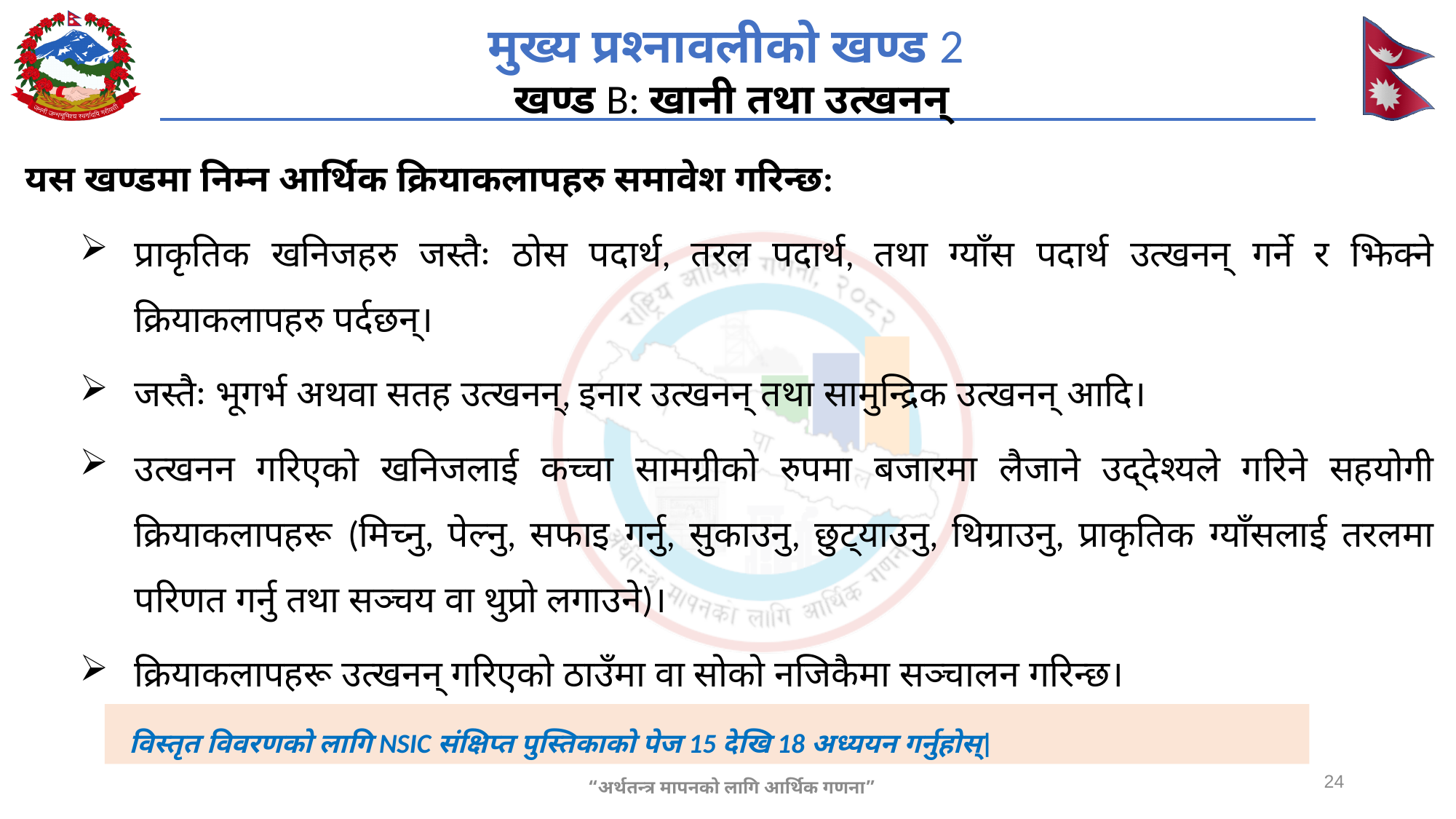

# मुख्य प्रश्नावलीको खण्ड 2 खण्ड B: खानी तथा उत्खनन्
यस खण्डमा निम्न आर्थिक क्रियाकलापहरु समावेश गरिन्छ:
प्राकृतिक खनिजहरु जस्तैः ठोस पदार्थ, तरल पदार्थ, तथा ग्याँस पदार्थ उत्खनन् गर्ने र झिक्ने क्रियाकलापहरु पर्दछन्।
जस्तैः भूगर्भ अथवा सतह उत्खनन्, इनार उत्खनन् तथा सामुन्द्रिक उत्खनन् आदि।
उत्खनन गरिएको खनिजलाई कच्चा सामग्रीको रुपमा बजारमा लैजाने उद्देश्यले गरिने सहयोगी क्रियाकलापहरू (मिच्नु, पेल्नु, सफाइ गर्नु, सुकाउनु, छुट्याउनु, थिग्राउनु, प्राकृतिक ग्याँसलाई तरलमा परिणत गर्नु तथा सञ्चय वा थुप्रो लगाउने)।
क्रियाकलापहरू उत्खनन् गरिएको ठाउँमा वा सोको नजिकैमा सञ्चालन गरिन्छ।
विस्तृत विवरणको लागि NSIC संक्षिप्त पुस्तिकाको पेज 15 देखि 18 अध्ययन गर्नुहोस्|
24
“अर्थतन्त्र मापनको लागि आर्थिक गणना”